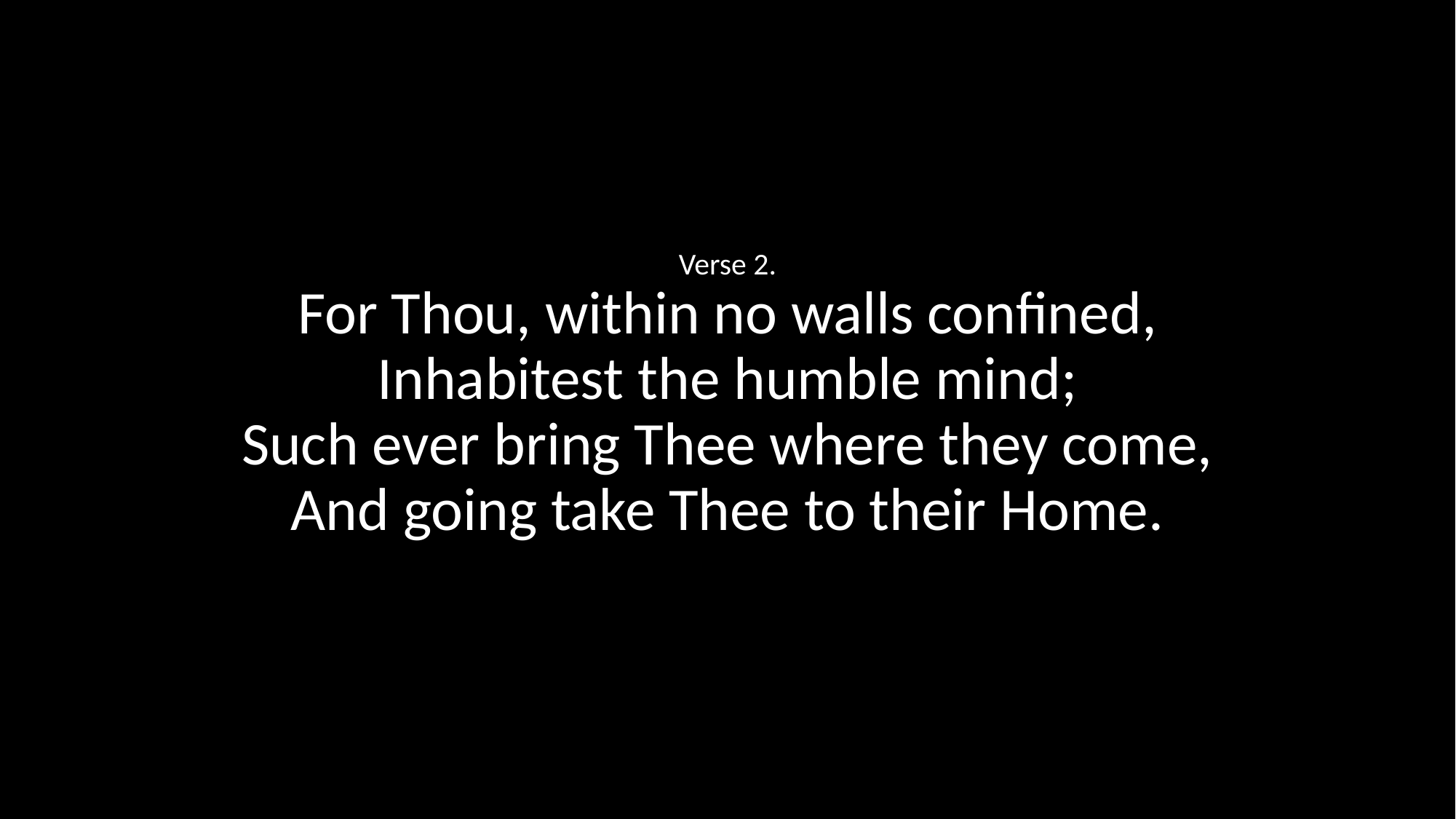

Verse 2.
For Thou, within no walls confined,
Inhabitest the humble mind;
Such ever bring Thee where they come,
And going take Thee to their Home.